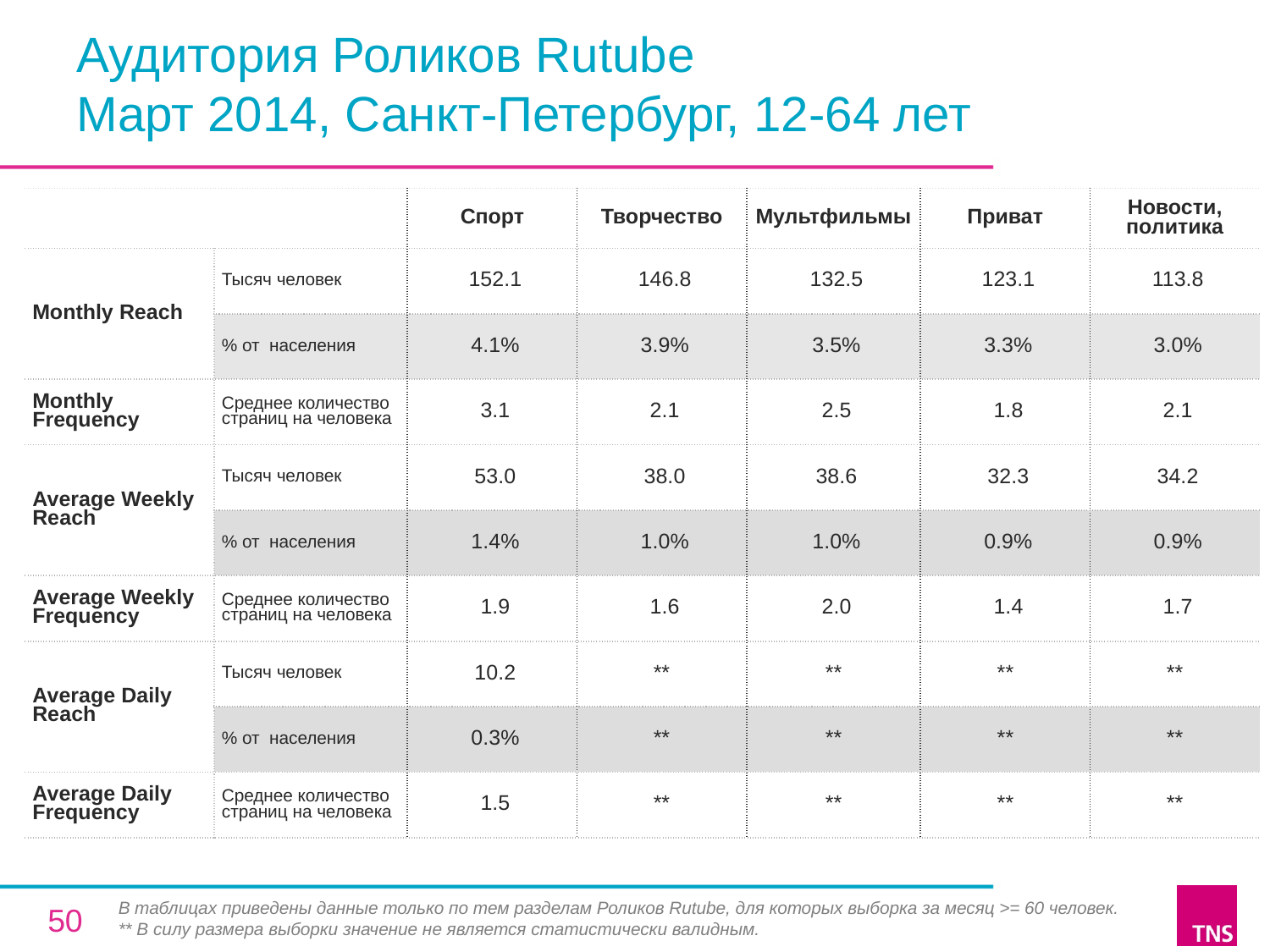

# Аудитория Роликов Rutube Март 2014, Санкт-Петербург, 12-64 лет
|  |  | Спорт | Творчество | Мультфильмы | Приват | Новости, политика |
| --- | --- | --- | --- | --- | --- | --- |
| Monthly Reach | Тысяч человек | 152.1 | 146.8 | 132.5 | 123.1 | 113.8 |
|  | % от населения | 4.1% | 3.9% | 3.5% | 3.3% | 3.0% |
| Monthly Frequency | Среднее количество страниц на человека | 3.1 | 2.1 | 2.5 | 1.8 | 2.1 |
| Average Weekly Reach | Тысяч человек | 53.0 | 38.0 | 38.6 | 32.3 | 34.2 |
|  | % от населения | 1.4% | 1.0% | 1.0% | 0.9% | 0.9% |
| Average Weekly Frequency | Среднее количество страниц на человека | 1.9 | 1.6 | 2.0 | 1.4 | 1.7 |
| Average Daily Reach | Тысяч человек | 10.2 | \*\* | \*\* | \*\* | \*\* |
|  | % от населения | 0.3% | \*\* | \*\* | \*\* | \*\* |
| Average Daily Frequency | Среднее количество страниц на человека | 1.5 | \*\* | \*\* | \*\* | \*\* |
В таблицах приведены данные только по тем разделам Роликов Rutube, для которых выборка за месяц >= 60 человек.
** В силу размера выборки значение не является статистически валидным.
50